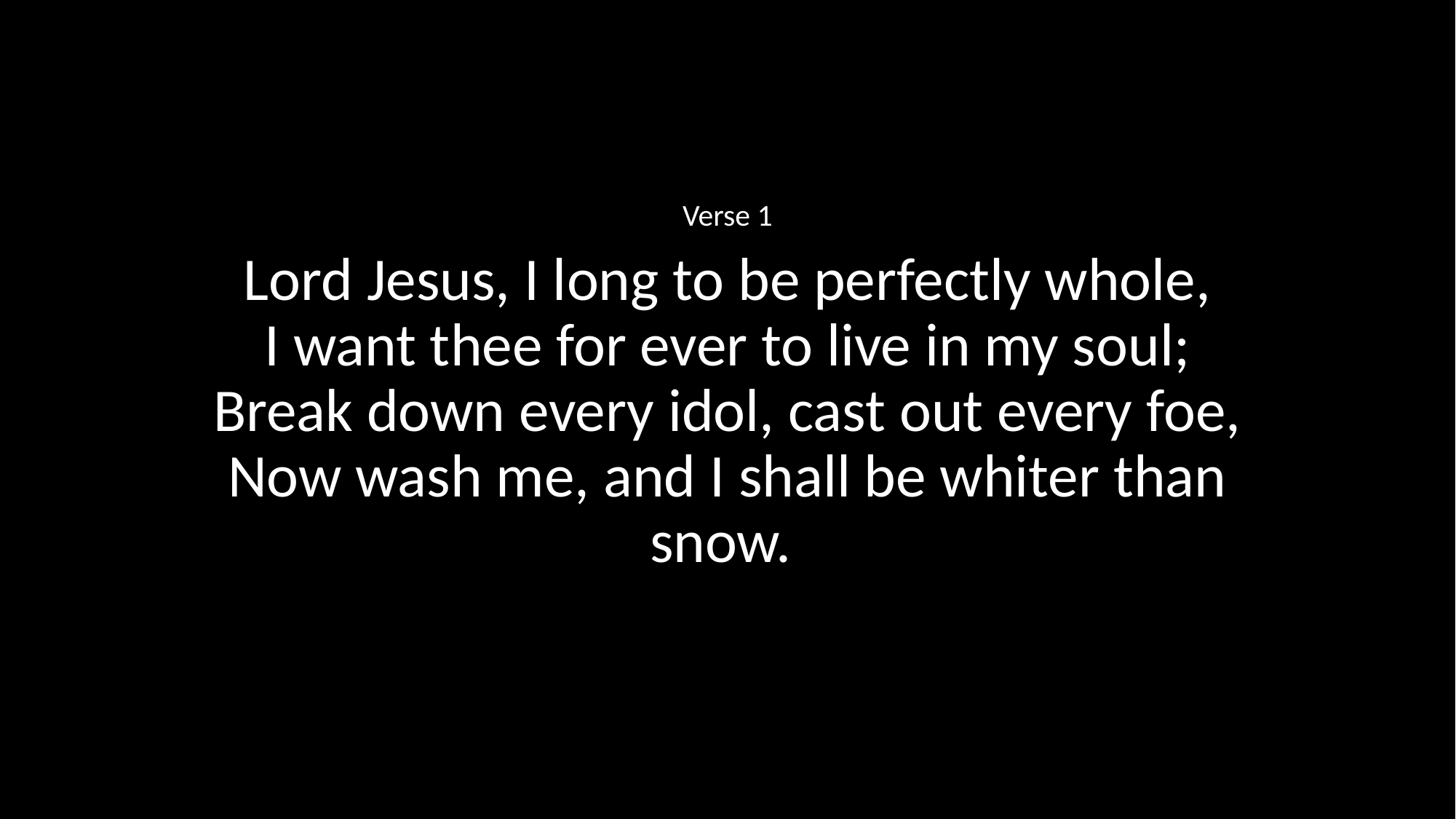

Verse 1
Lord Jesus, I long to be perfectly whole,
I want thee for ever to live in my soul;
Break down every idol, cast out every foe,
Now wash me, and I shall be whiter than snow.